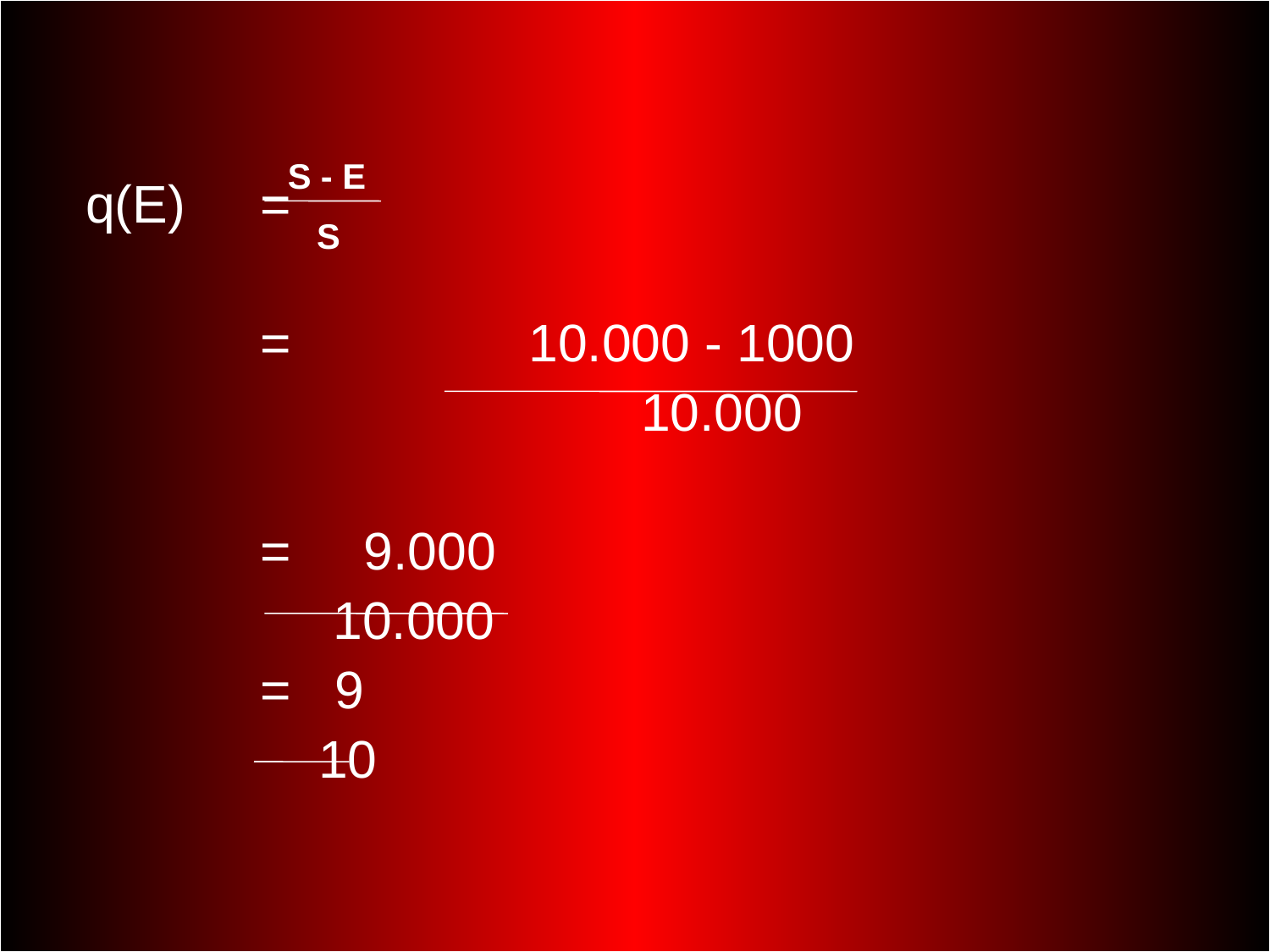

q(E)	=

		= 		 10.000 - 1000
					10.000

		=     9.000
		     10.000
		=   9
		    10

S - E
   S